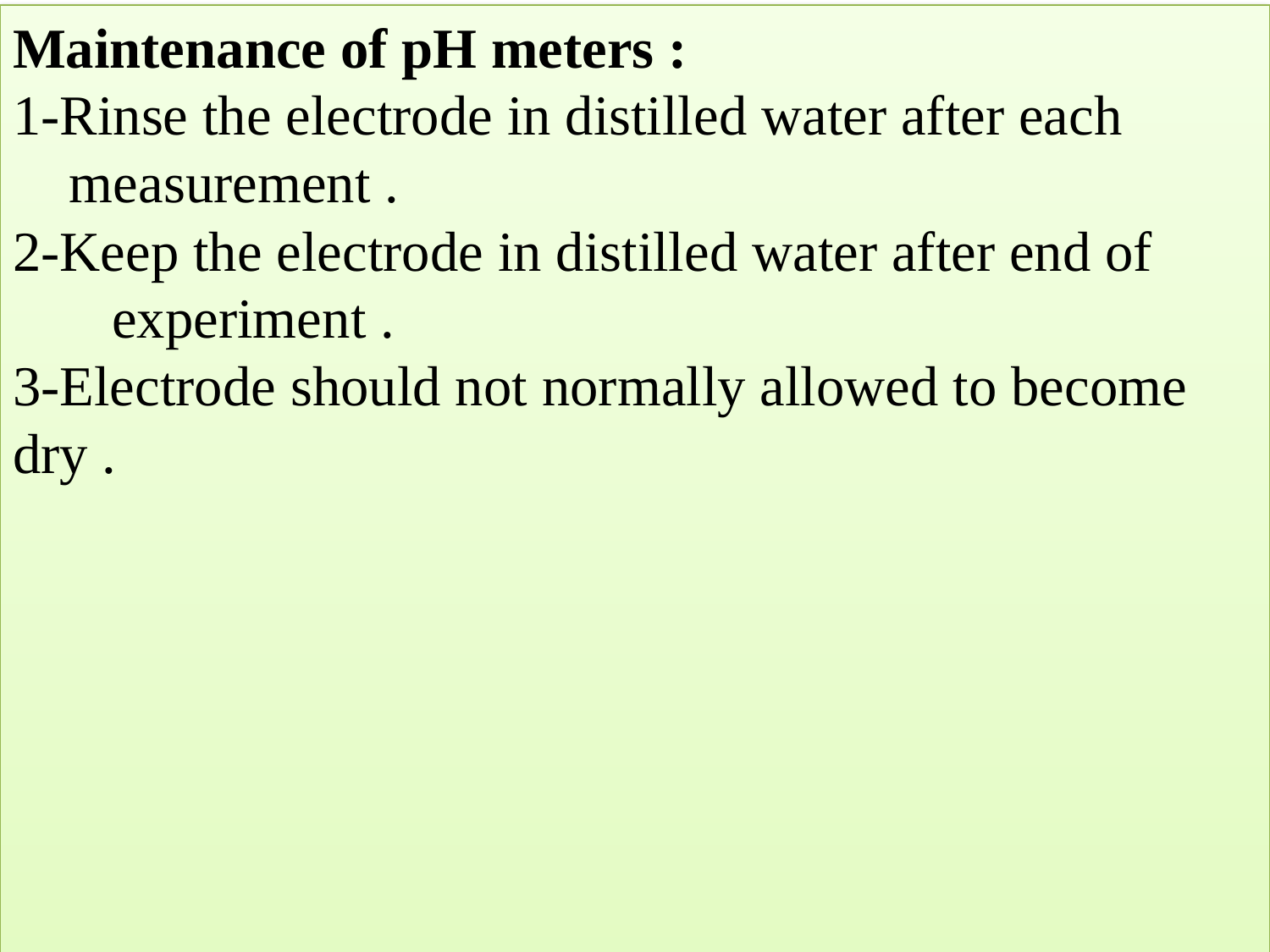

Maintenance of pH meters :
1-Rinse the electrode in distilled water after each
    measurement .
2-Keep the electrode in distilled water after end of
       experiment .
3-Electrode should not normally allowed to become dry .